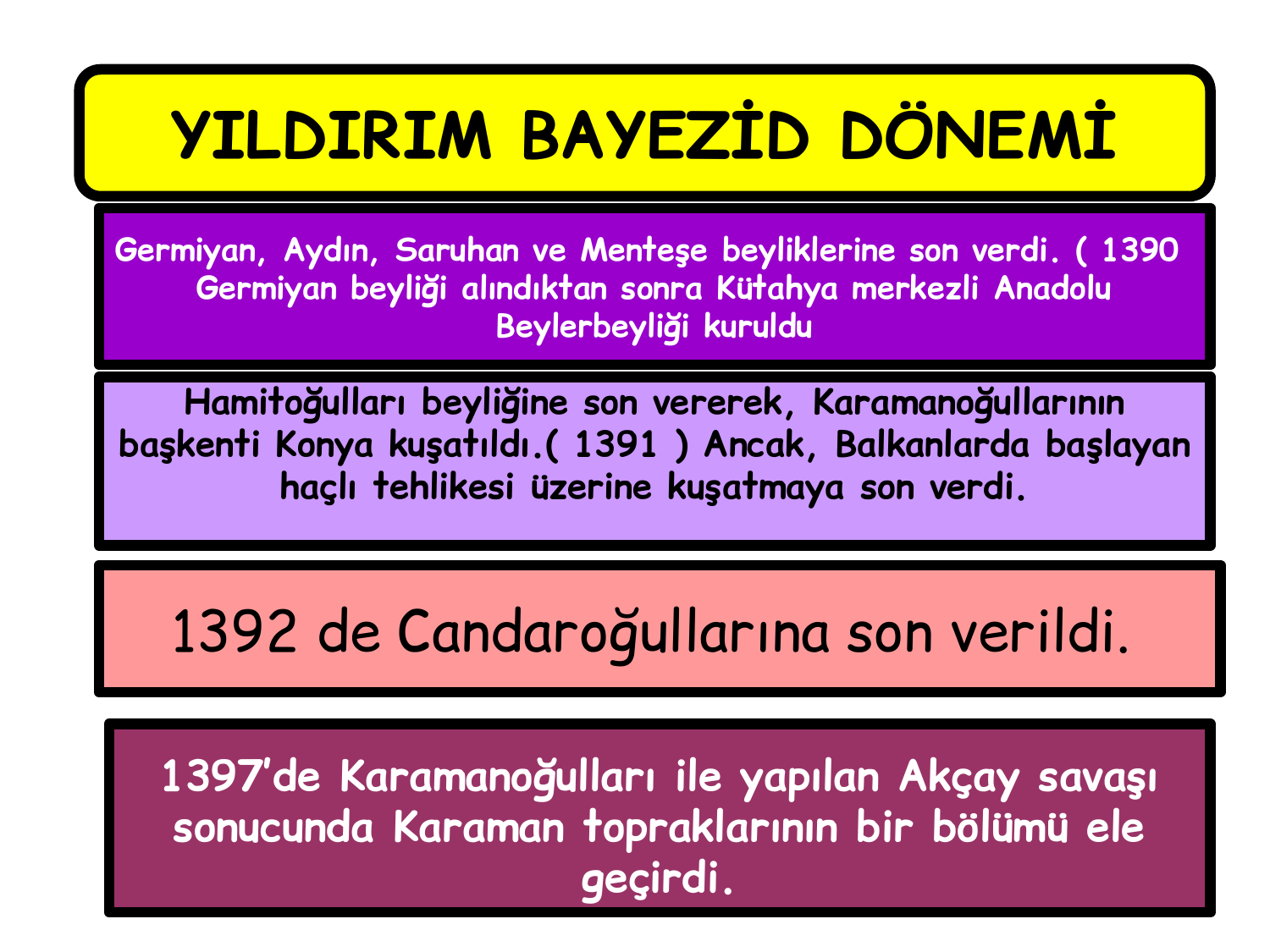

YILDIRIM BAYEZİD DÖNEMİ

Germiyan, Aydın, Saruhan ve Menteşe beyliklerine son verdi. ( 1390
Germiyan beyliği alındıktan sonra Kütahya merkezli Anadolu Beylerbeyliği kuruldu

Hamitoğulları beyliğine son vererek, Karamanoğullarının başkenti Konya kuşatıldı.( 1391 ) Ancak, Balkanlarda başlayan haçlı tehlikesi üzerine kuşatmaya son verdi.

1392 de Candaroğullarına son verildi.

1397’de Karamanoğulları ile yapılan Akçay savaşı sonucunda Karaman topraklarının bir bölümü ele geçirdi.